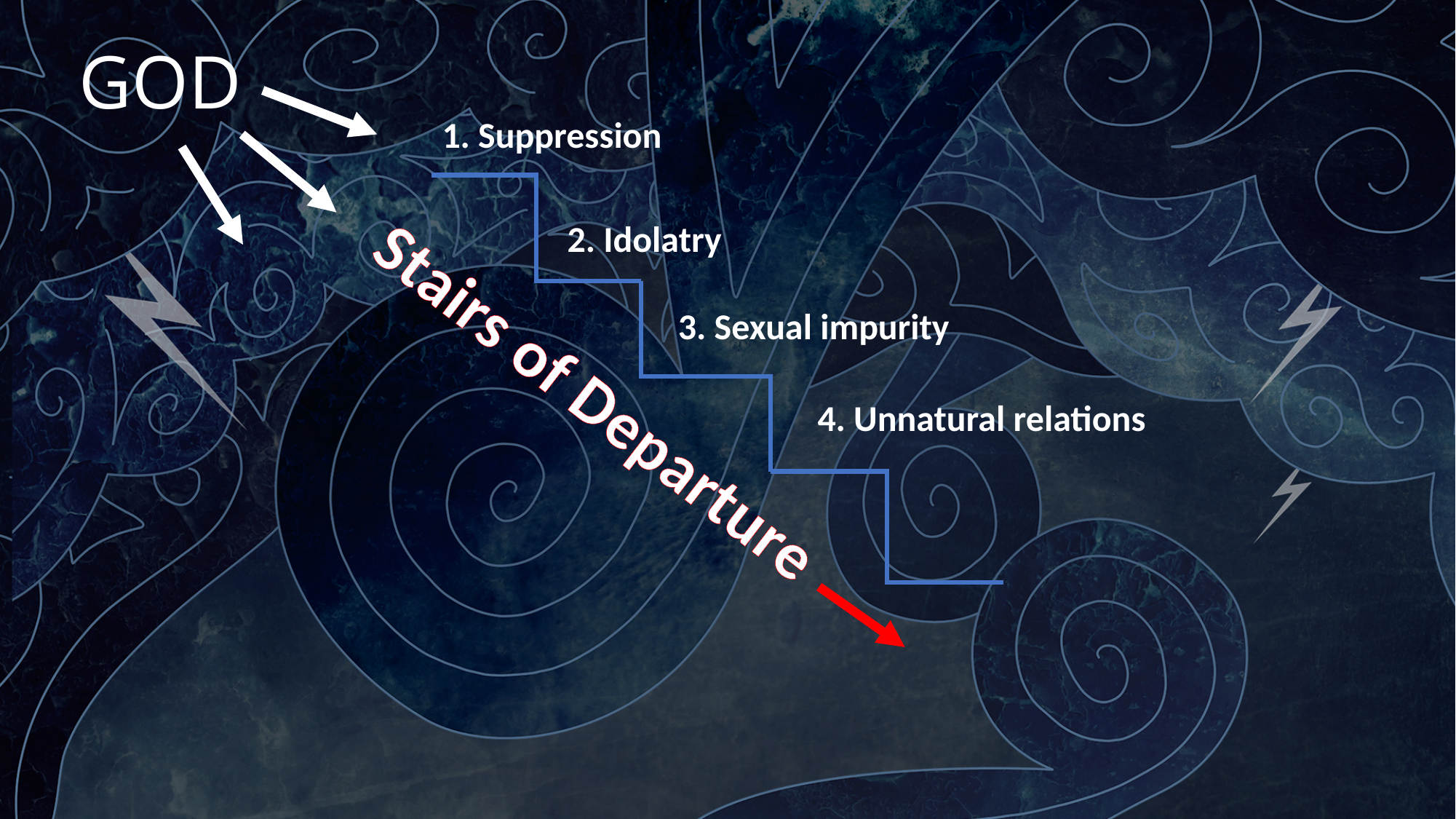

GOD
1. Suppression
2. Idolatry
3. Sexual impurity
Stairs of Departure
4. Unnatural relations